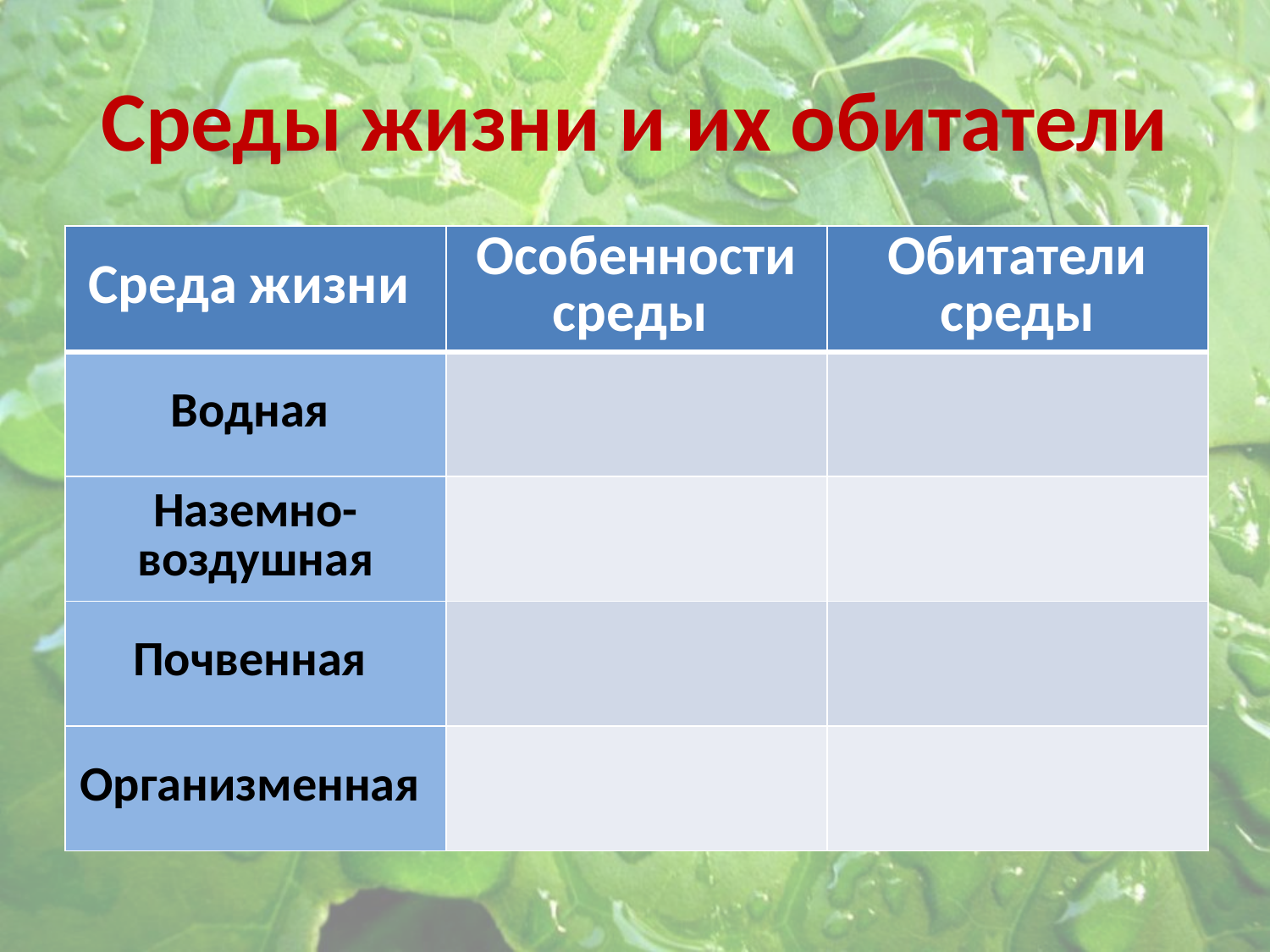

# Среды жизни и их обитатели
| Среда жизни | Особенности среды | Обитатели среды |
| --- | --- | --- |
| Водная |  |  |
| Наземно-воздушная |  |  |
| Почвенная |  |  |
| Организменная |  |  |